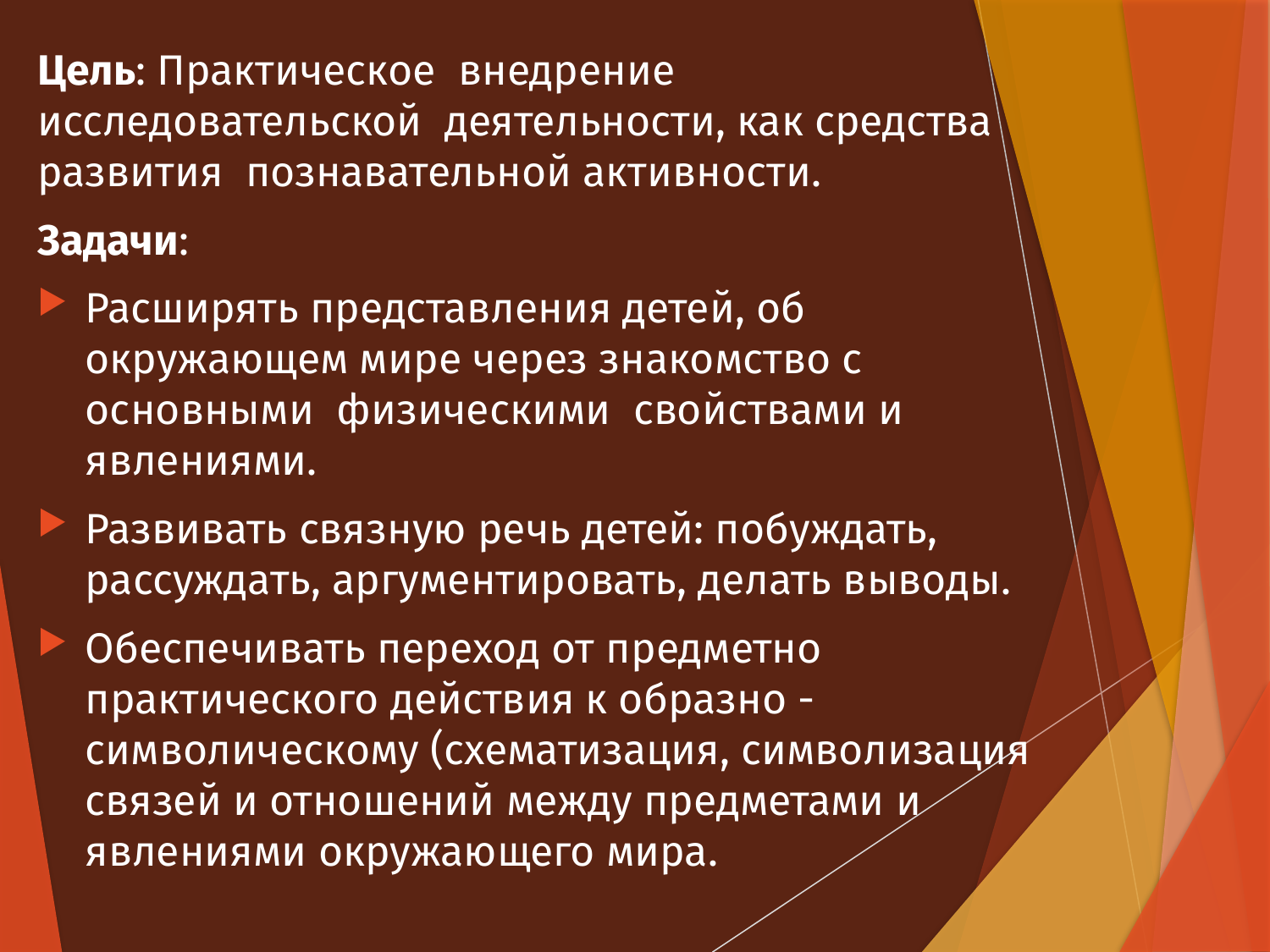

Цель: Практическое  внедрение  исследовательской  деятельности, как средства развития  познавательной активности.
Задачи:
Расширять представления детей, об окружающем мире через знакомство с  основными  физическими  свойствами и явлениями.
Развивать связную речь детей: побуждать, рассуждать, аргументировать, делать выводы.
Обеспечивать переход от предметно практического действия к образно - символическому (схематизация, символизация связей и отношений между предметами и явлениями окружающего мира.